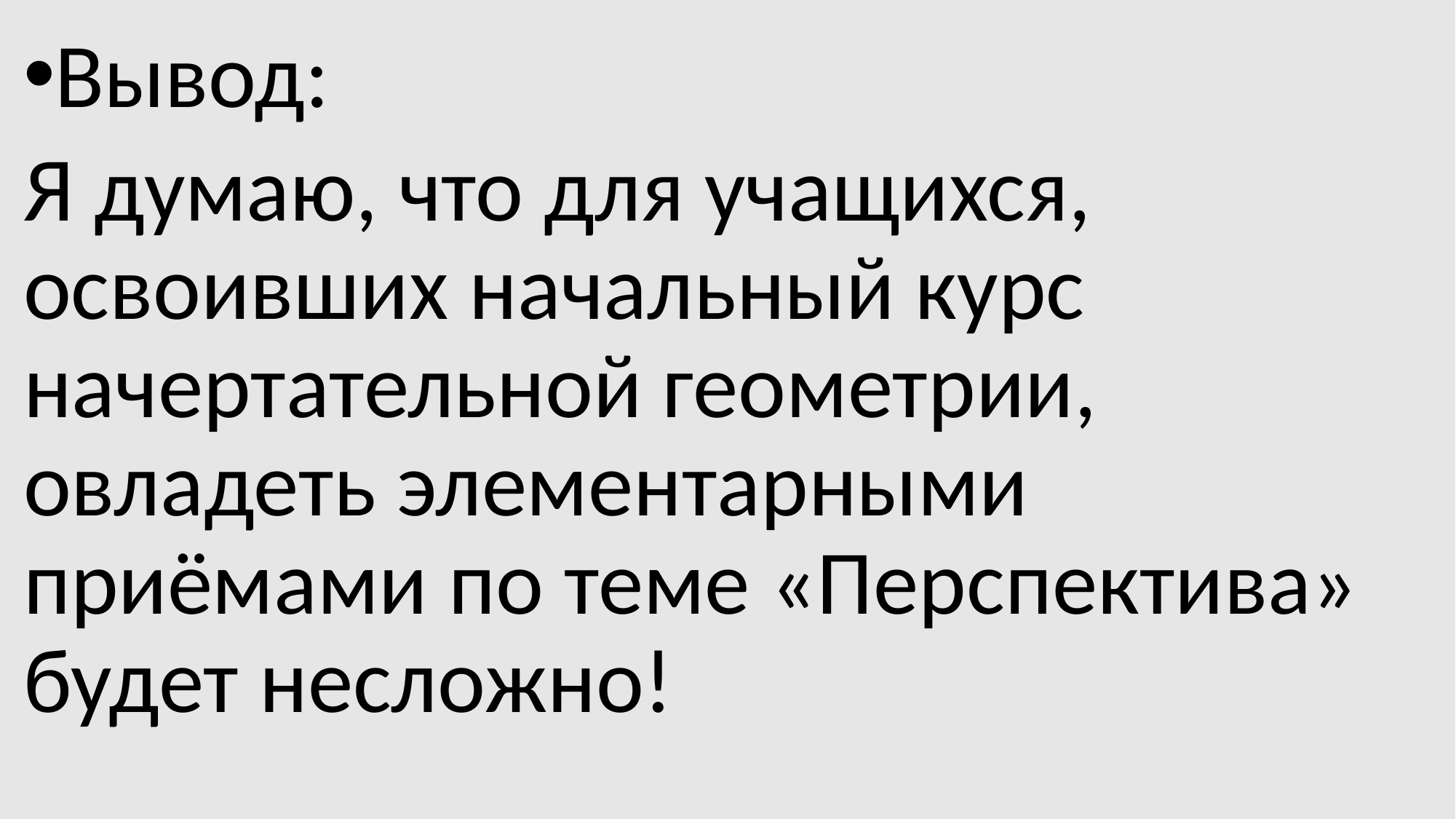

Вывод:
Я думаю, что для учащихся, освоивших начальный курс начертательной геометрии, овладеть элементарными приёмами по теме «Перспектива» будет несложно!